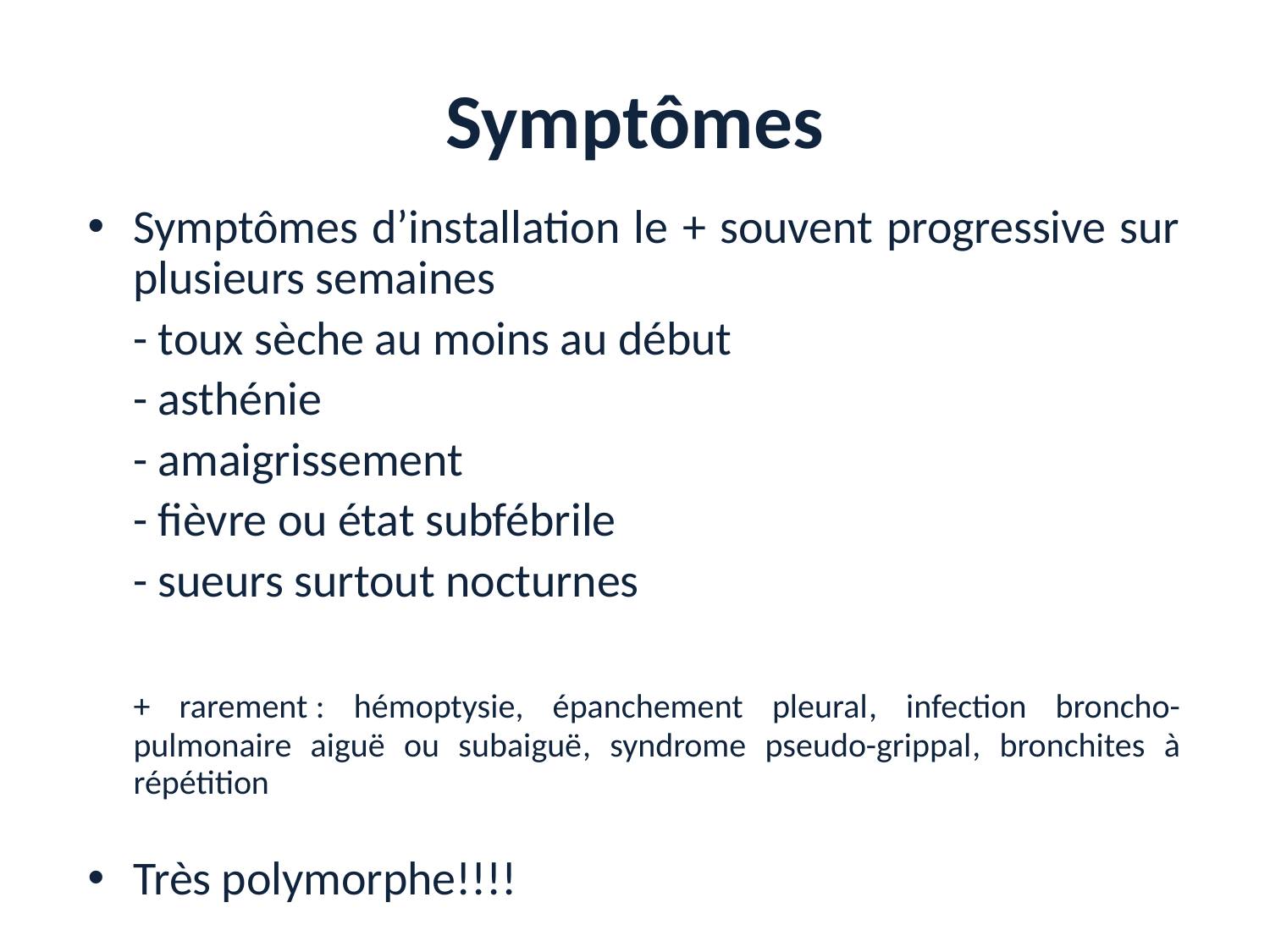

# Symptômes
Symptômes d’installation le + souvent progressive sur plusieurs semaines
		- toux sèche au moins au début
		- asthénie
		- amaigrissement
		- fièvre ou état subfébrile
		- sueurs surtout nocturnes

	+ rarement : hémoptysie, épanchement pleural, infection broncho-pulmonaire aiguë ou subaiguë, syndrome pseudo-grippal, bronchites à répétition

Très polymorphe!!!!